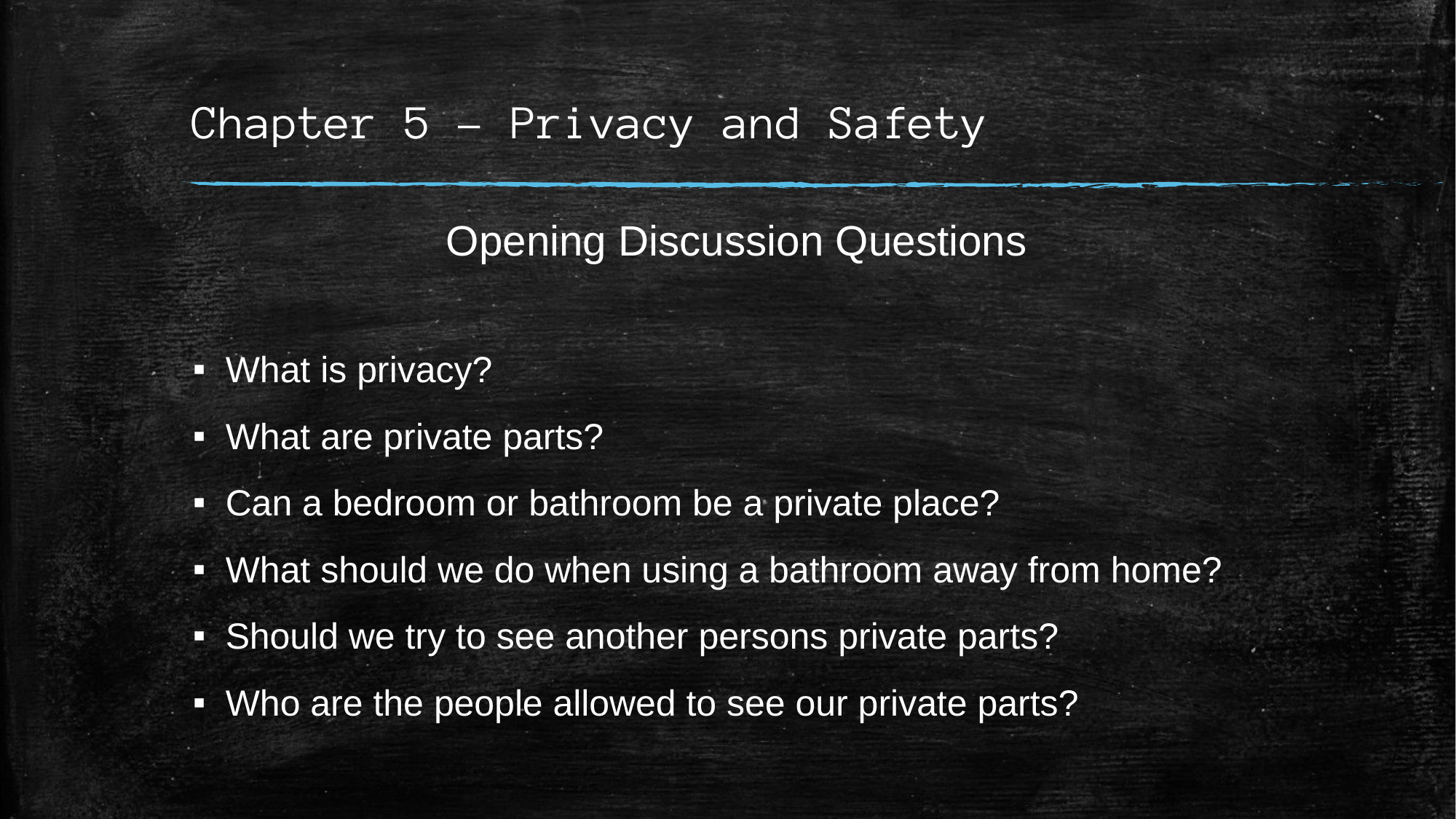

# Chapter 5 – Privacy and Safety
Opening Discussion Questions
What is privacy?
What are private parts?
Can a bedroom or bathroom be a private place?
What should we do when using a bathroom away from home?
Should we try to see another persons private parts?
Who are the people allowed to see our private parts?